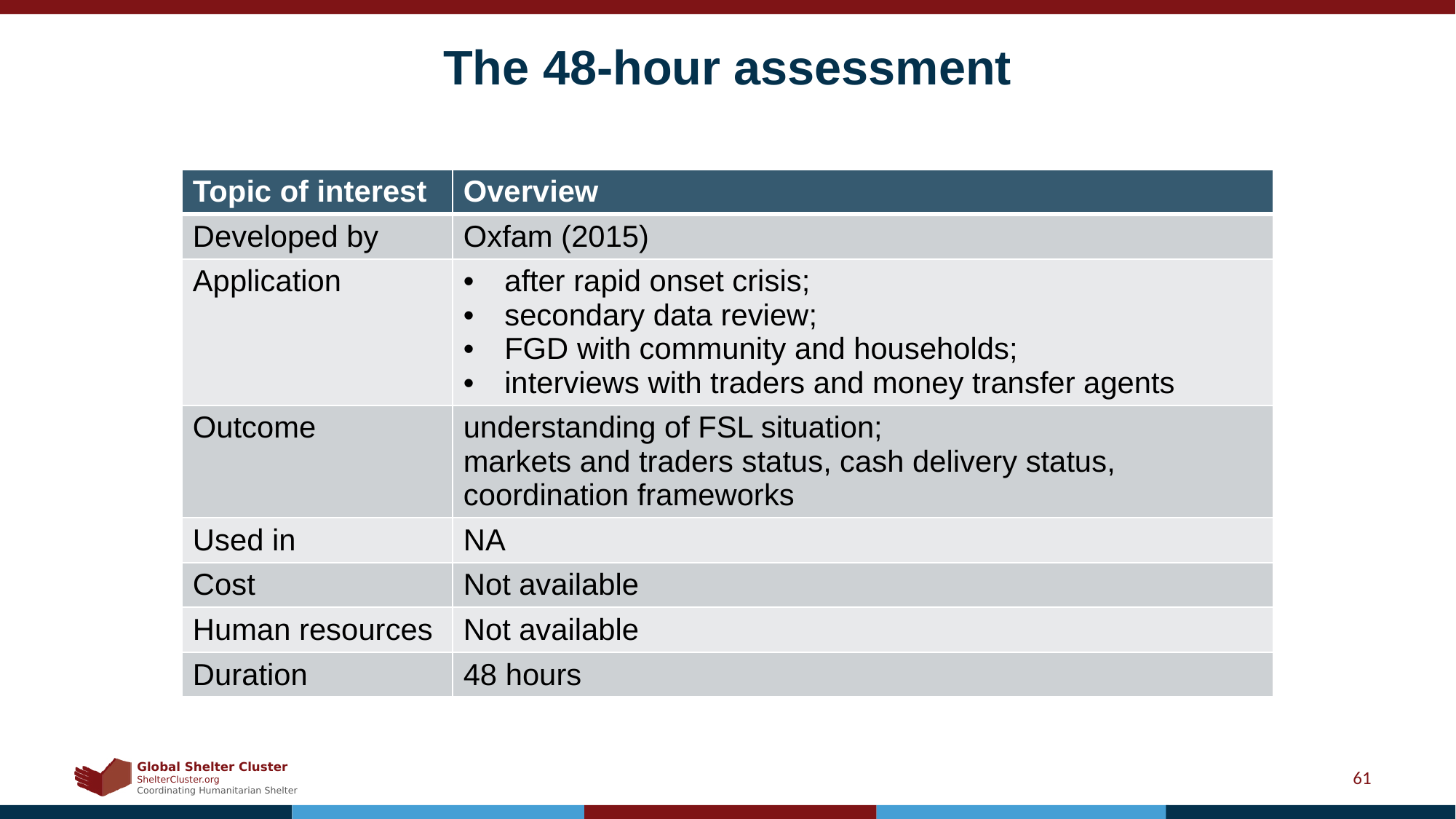

# The 48-hour assessment
| Topic of interest | Overview |
| --- | --- |
| Developed by | Oxfam (2015) |
| Application | after rapid onset crisis; secondary data review; FGD with community and households; interviews with traders and money transfer agents |
| Outcome | understanding of FSL situation; markets and traders status, cash delivery status, coordination frameworks |
| Used in | NA |
| Cost | Not available |
| Human resources | Not available |
| Duration | 48 hours |
61